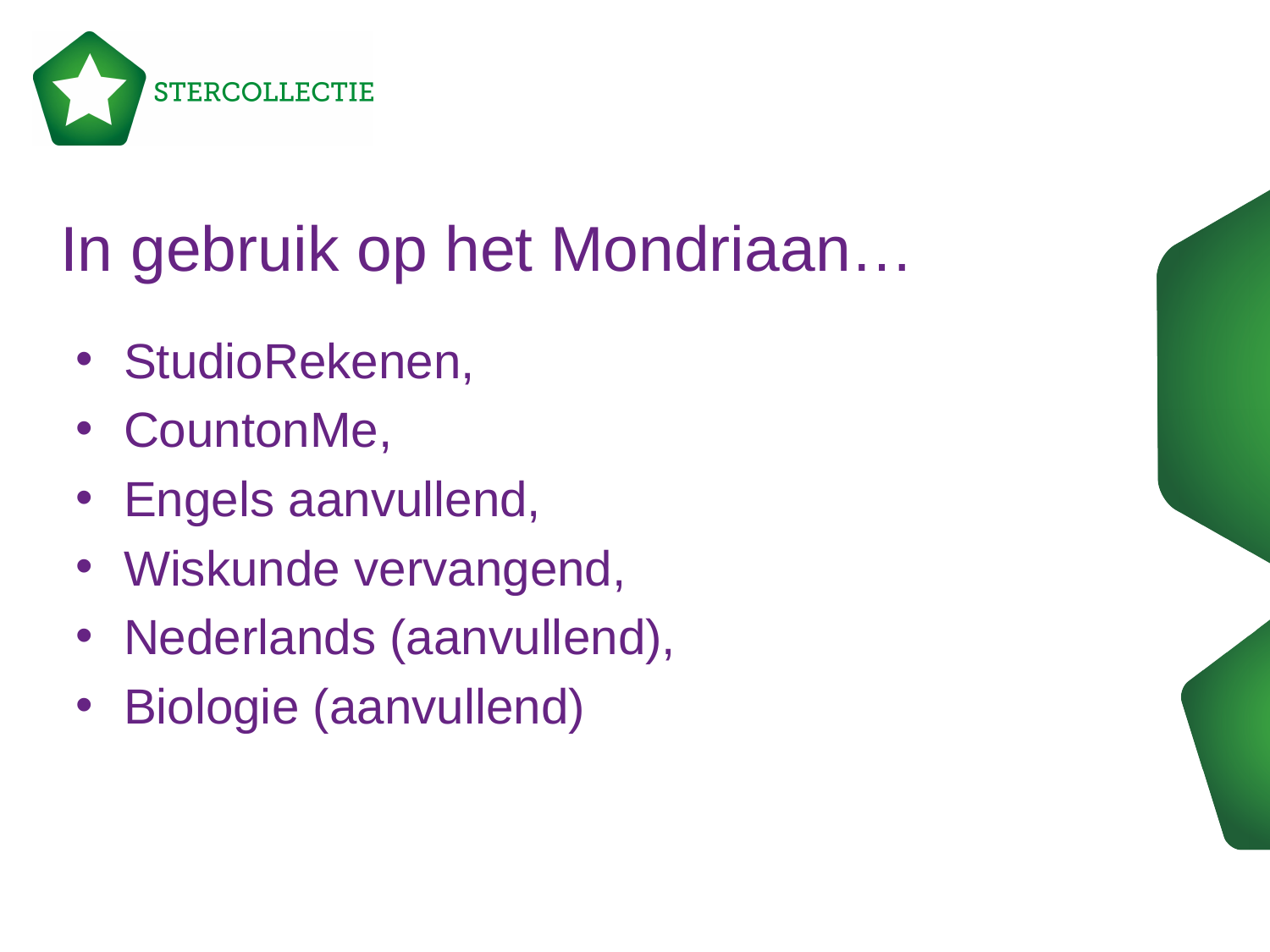

# In gebruik op het Mondriaan…
StudioRekenen,
CountonMe,
Engels aanvullend,
Wiskunde vervangend,
Nederlands (aanvullend),
Biologie (aanvullend)